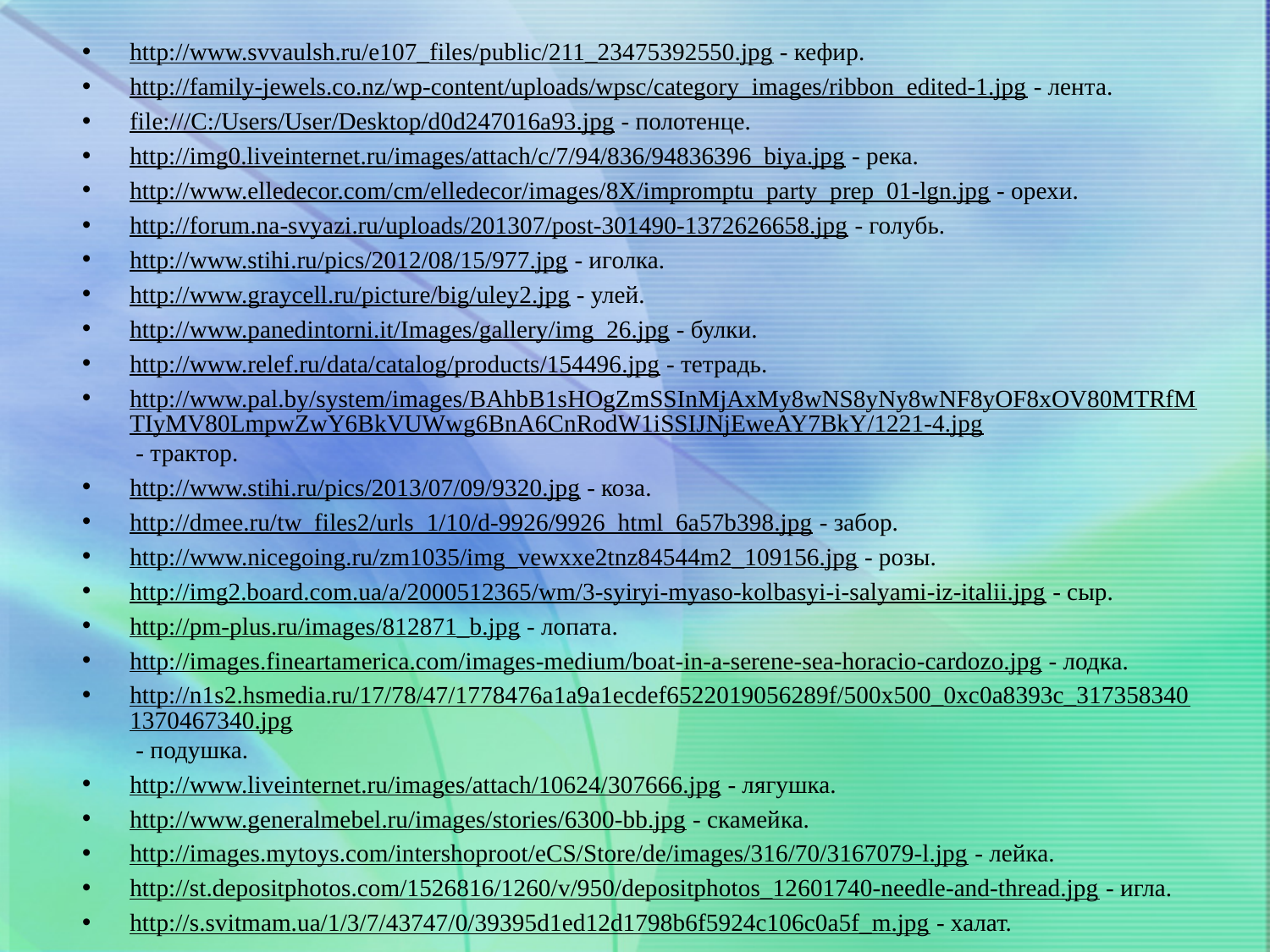

http://www.svvaulsh.ru/e107_files/public/211_23475392550.jpg - кефир.
http://family-jewels.co.nz/wp-content/uploads/wpsc/category_images/ribbon_edited-1.jpg - лента.
file:///C:/Users/User/Desktop/d0d247016a93.jpg - полотенце.
http://img0.liveinternet.ru/images/attach/c/7/94/836/94836396_biya.jpg - река.
http://www.elledecor.com/cm/elledecor/images/8X/impromptu_party_prep_01-lgn.jpg - орехи.
http://forum.na-svyazi.ru/uploads/201307/post-301490-1372626658.jpg - голубь.
http://www.stihi.ru/pics/2012/08/15/977.jpg - иголка.
http://www.graycell.ru/picture/big/uley2.jpg - улей.
http://www.panedintorni.it/Images/gallery/img_26.jpg - булки.
http://www.relef.ru/data/catalog/products/154496.jpg - тетрадь.
http://www.pal.by/system/images/BAhbB1sHOgZmSSInMjAxMy8wNS8yNy8wNF8yOF8xOV80MTRfMTIyMV80LmpwZwY6BkVUWwg6BnA6CnRodW1iSSIJNjEweAY7BkY/1221-4.jpg - трактор.
http://www.stihi.ru/pics/2013/07/09/9320.jpg - коза.
http://dmee.ru/tw_files2/urls_1/10/d-9926/9926_html_6a57b398.jpg - забор.
http://www.nicegoing.ru/zm1035/img_vewxxe2tnz84544m2_109156.jpg - розы.
http://img2.board.com.ua/a/2000512365/wm/3-syiryi-myaso-kolbasyi-i-salyami-iz-italii.jpg - сыр.
http://pm-plus.ru/images/812871_b.jpg - лопата.
http://images.fineartamerica.com/images-medium/boat-in-a-serene-sea-horacio-cardozo.jpg - лодка.
http://n1s2.hsmedia.ru/17/78/47/1778476a1a9a1ecdef6522019056289f/500x500_0xc0a8393c_3173583401370467340.jpg - подушка.
http://www.liveinternet.ru/images/attach/10624/307666.jpg - лягушка.
http://www.generalmebel.ru/images/stories/6300-bb.jpg - скамейка.
http://images.mytoys.com/intershoproot/eCS/Store/de/images/316/70/3167079-l.jpg - лейка.
http://st.depositphotos.com/1526816/1260/v/950/depositphotos_12601740-needle-and-thread.jpg - игла.
http://s.svitmam.ua/1/3/7/43747/0/39395d1ed12d1798b6f5924c106c0a5f_m.jpg - халат.